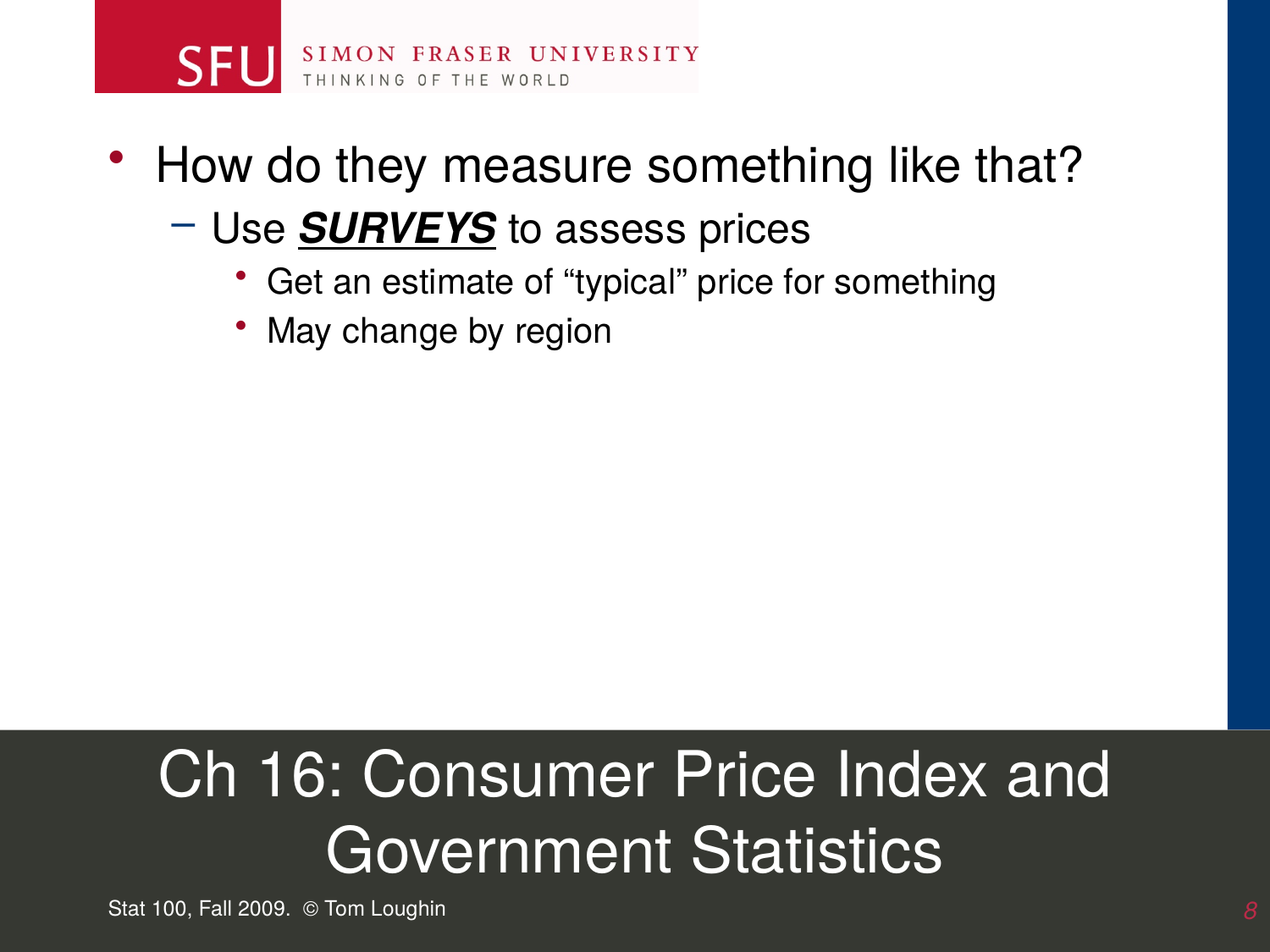

How do they measure something like that?
Use SURVEYS to assess prices
Get an estimate of “typical” price for something
May change by region

# Ch 16: Consumer Price Index and Government Statistics
Stat 100, Fall 2009.  © Tom Loughin
8